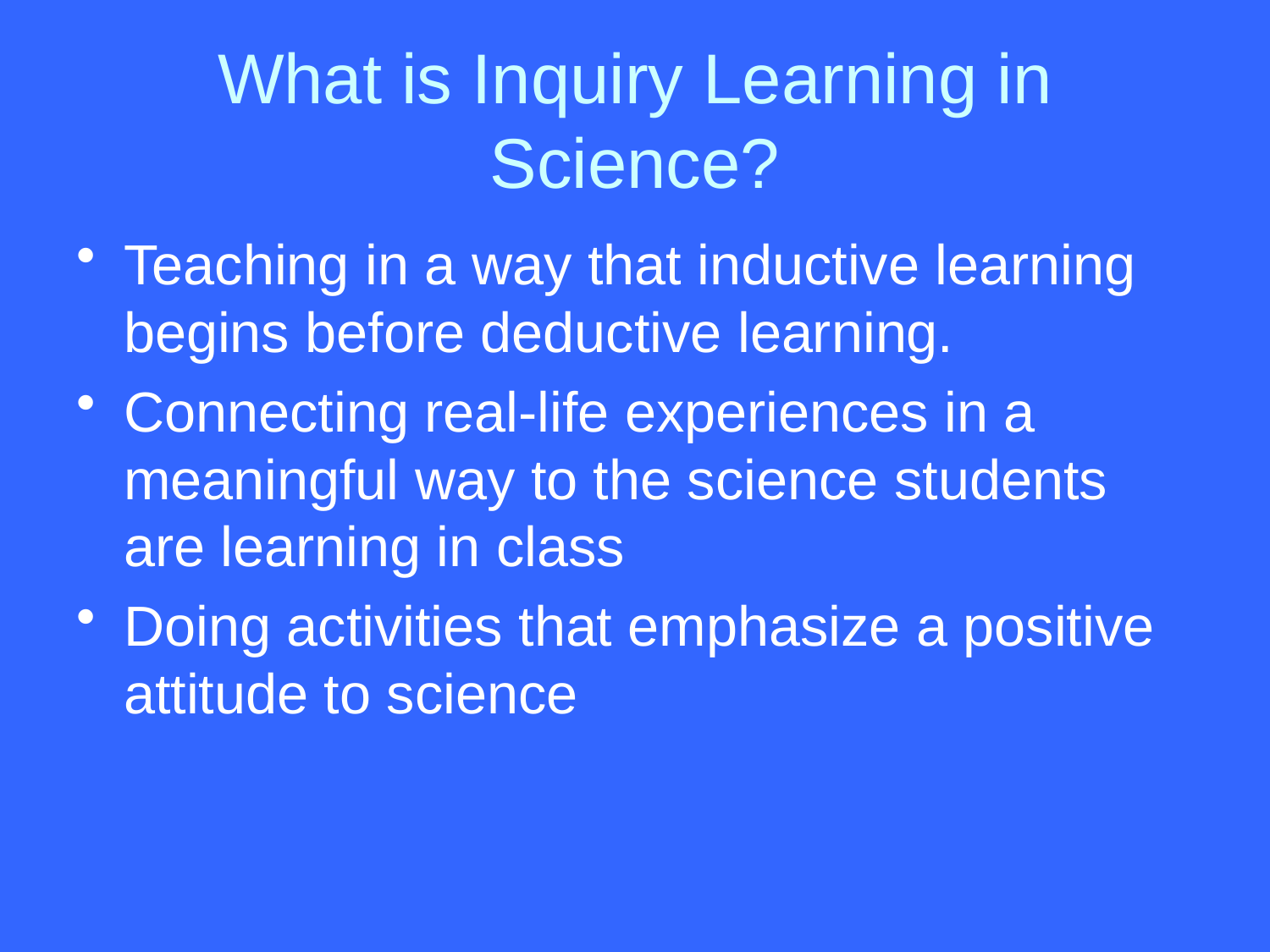

# What is Inquiry Learning in Science?
Teaching in a way that inductive learning begins before deductive learning.
Connecting real-life experiences in a meaningful way to the science students are learning in class
Doing activities that emphasize a positive attitude to science